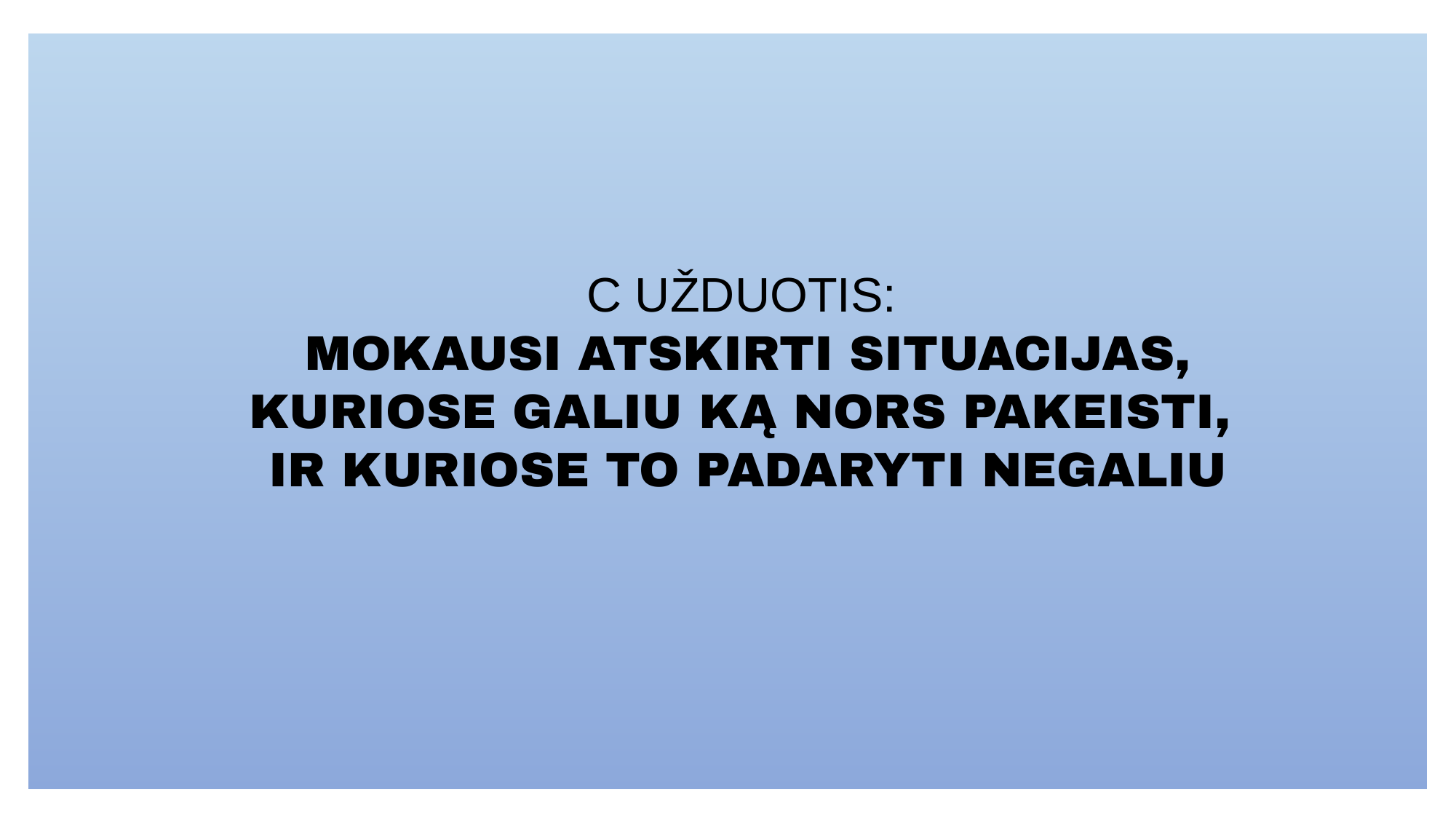

C užduotis:
Mokausi atskirti situacijas, kuriose galiu ką nors pakeisti,
ir kuriose to padaryti negaliu